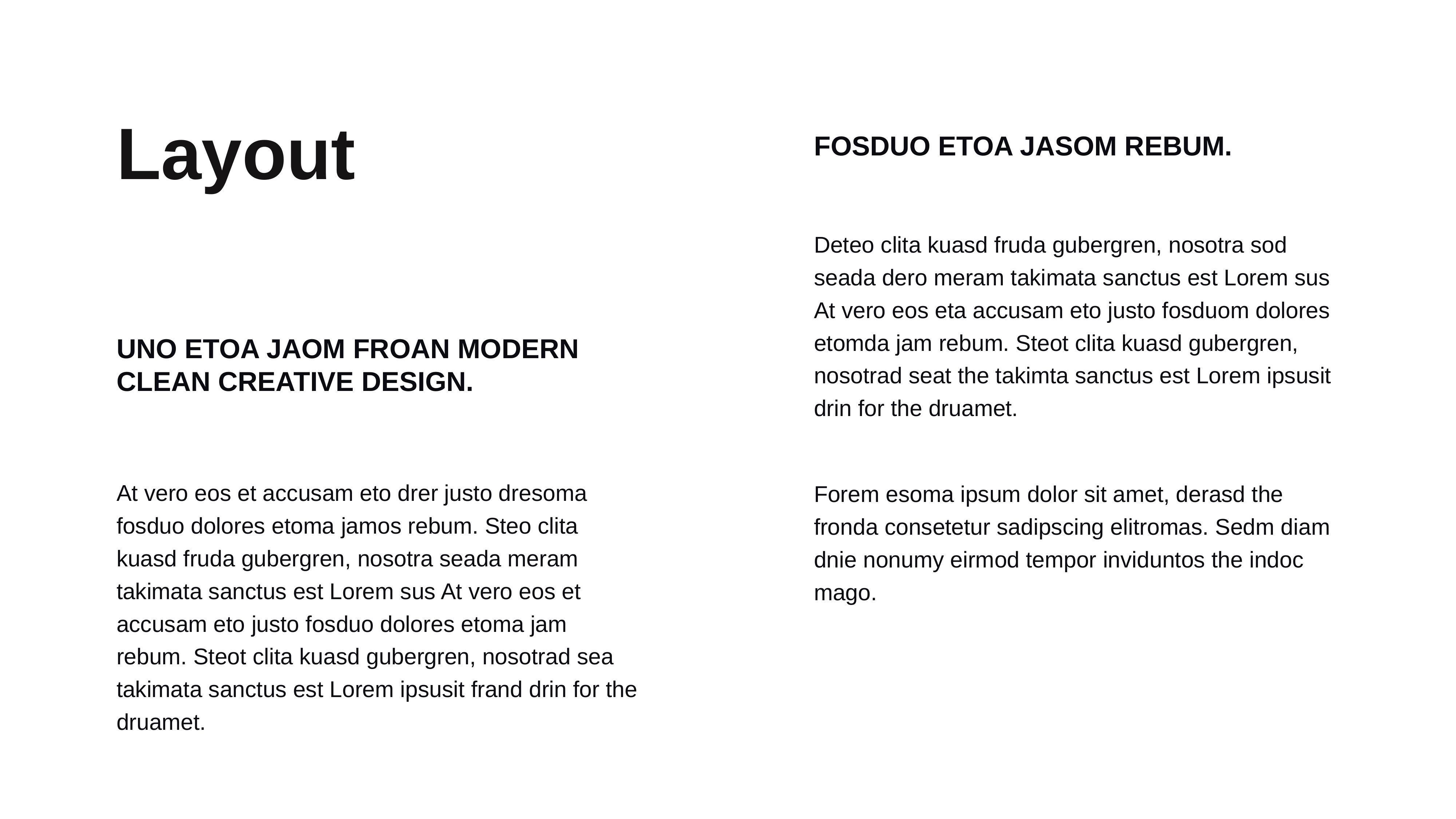

Layout
FOSDUO ETOA JASOM REBUM.
Deteo clita kuasd fruda gubergren, nosotra sod seada dero meram takimata sanctus est Lorem sus At vero eos eta accusam eto justo fosduom dolores etomda jam rebum. Steot clita kuasd gubergren, nosotrad seat the takimta sanctus est Lorem ipsusit drin for the druamet.
UNO ETOA JAOM FROAN MODERN CLEAN CREATIVE DESIGN.
At vero eos et accusam eto drer justo dresoma fosduo dolores etoma jamos rebum. Steo clita kuasd fruda gubergren, nosotra seada meram takimata sanctus est Lorem sus At vero eos et accusam eto justo fosduo dolores etoma jam rebum. Steot clita kuasd gubergren, nosotrad sea takimata sanctus est Lorem ipsusit frand drin for the druamet.
Forem esoma ipsum dolor sit amet, derasd the fronda consetetur sadipscing elitromas. Sedm diam dnie nonumy eirmod tempor inviduntos the indoc mago.